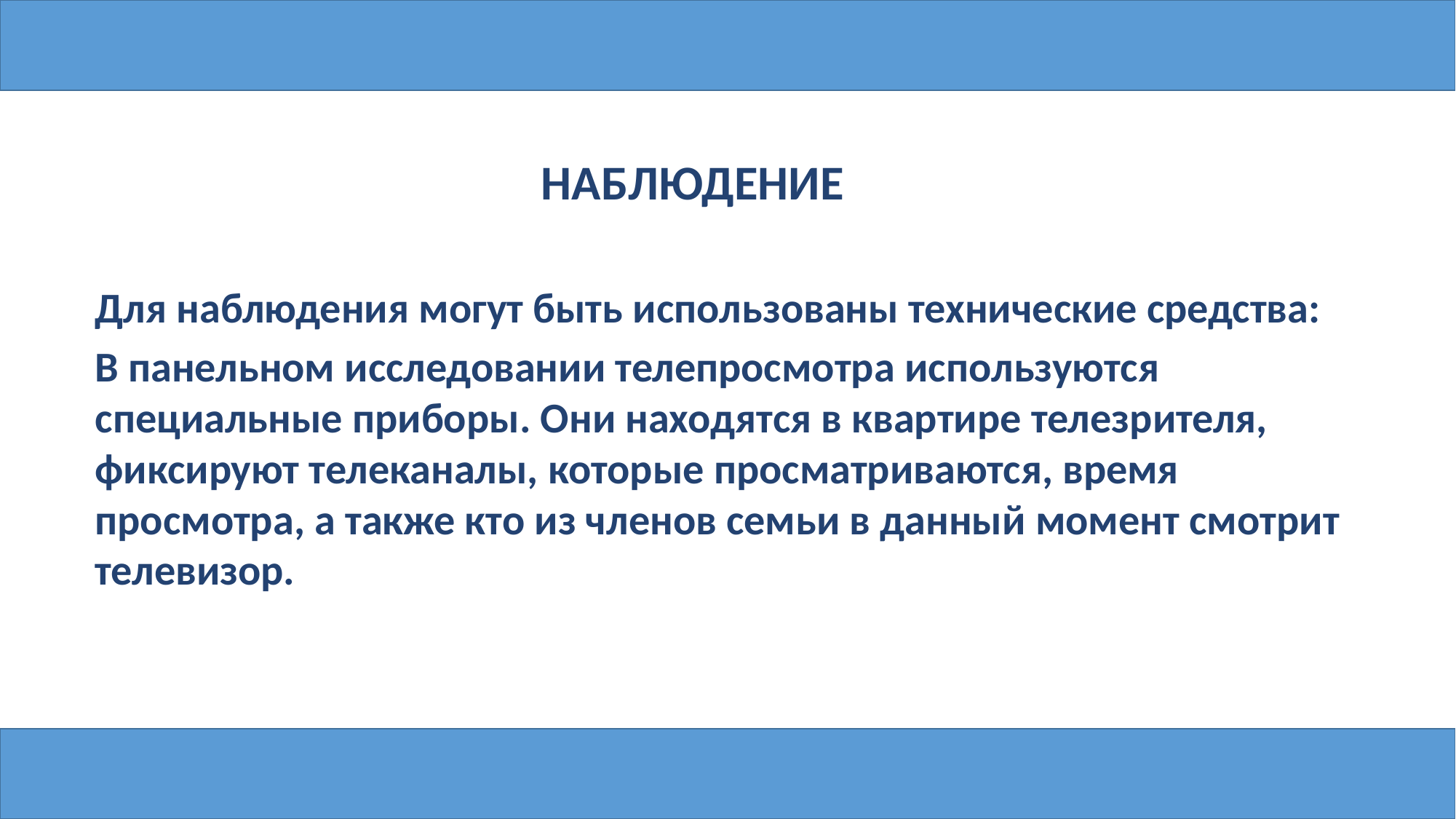

НАБЛЮДЕНИЕ
Для наблюдения могут быть использованы технические средства:
В панельном исследовании телепросмотра используются специальные приборы. Они находятся в квартире телезрителя, фиксируют телеканалы, которые просматриваются, время просмотра, а также кто из членов семьи в данный момент смотрит телевизор.